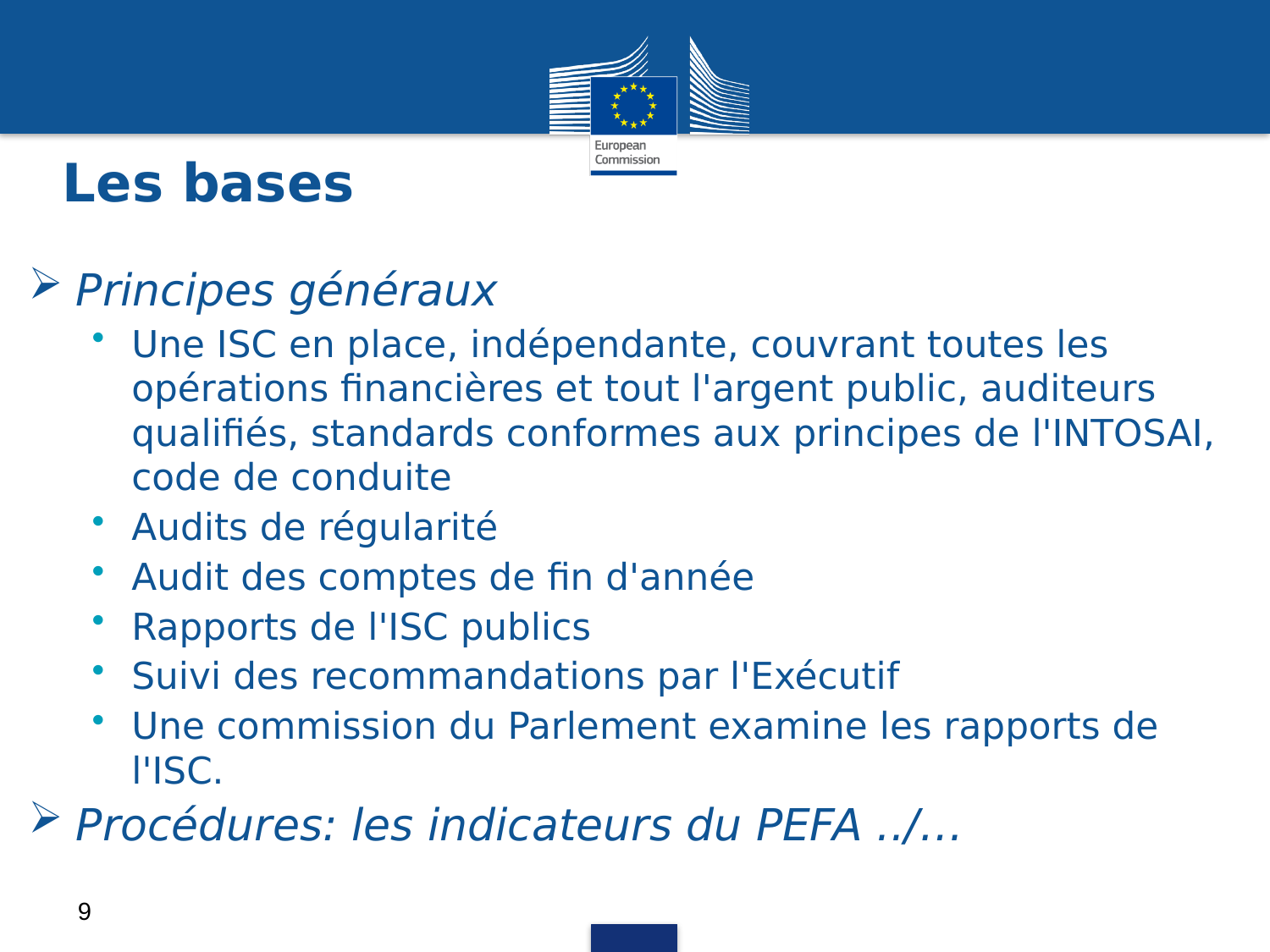

# Les bases

Principes généraux
Une ISC en place, indépendante, couvrant toutes les opérations financières et tout l'argent public, auditeurs qualifiés, standards conformes aux principes de l'INTOSAI, code de conduite
Audits de régularité
Audit des comptes de fin d'année
Rapports de l'ISC publics
Suivi des recommandations par l'Exécutif
Une commission du Parlement examine les rapports de l'ISC.
Procédures: les indicateurs du PEFA ../…

9